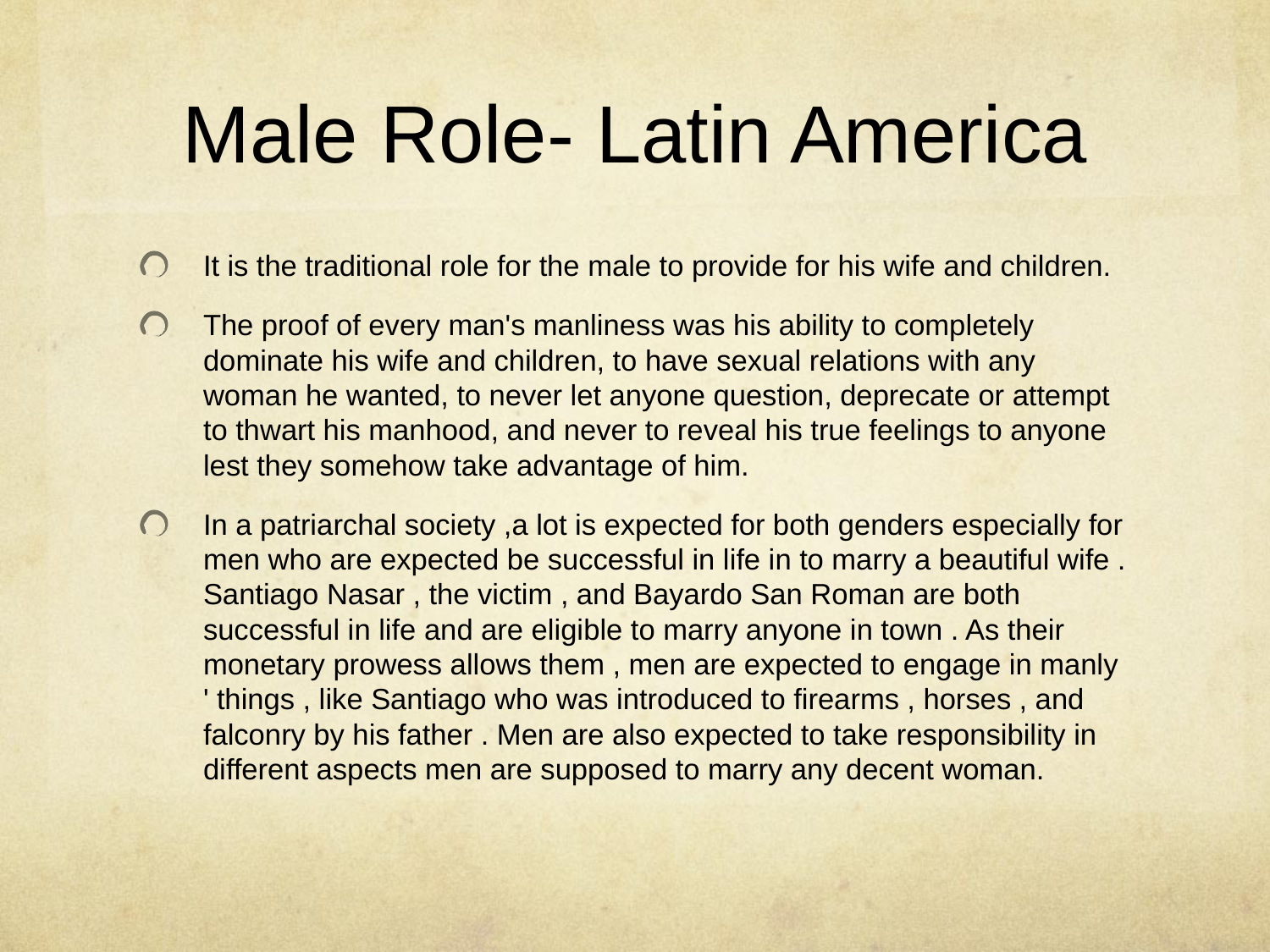

# Male Role- Latin America
It is the traditional role for the male to provide for his wife and children.
The proof of every man's manliness was his ability to completely dominate his wife and children, to have sexual relations with any woman he wanted, to never let anyone question, deprecate or attempt to thwart his manhood, and never to reveal his true feelings to anyone lest they somehow take advantage of him.
In a patriarchal society ,a lot is expected for both genders especially for men who are expected be successful in life in to marry a beautiful wife . Santiago Nasar , the victim , and Bayardo San Roman are both successful in life and are eligible to marry anyone in town . As their monetary prowess allows them , men are expected to engage in manly ' things , like Santiago who was introduced to firearms , horses , and falconry by his father . Men are also expected to take responsibility in different aspects men are supposed to marry any decent woman.